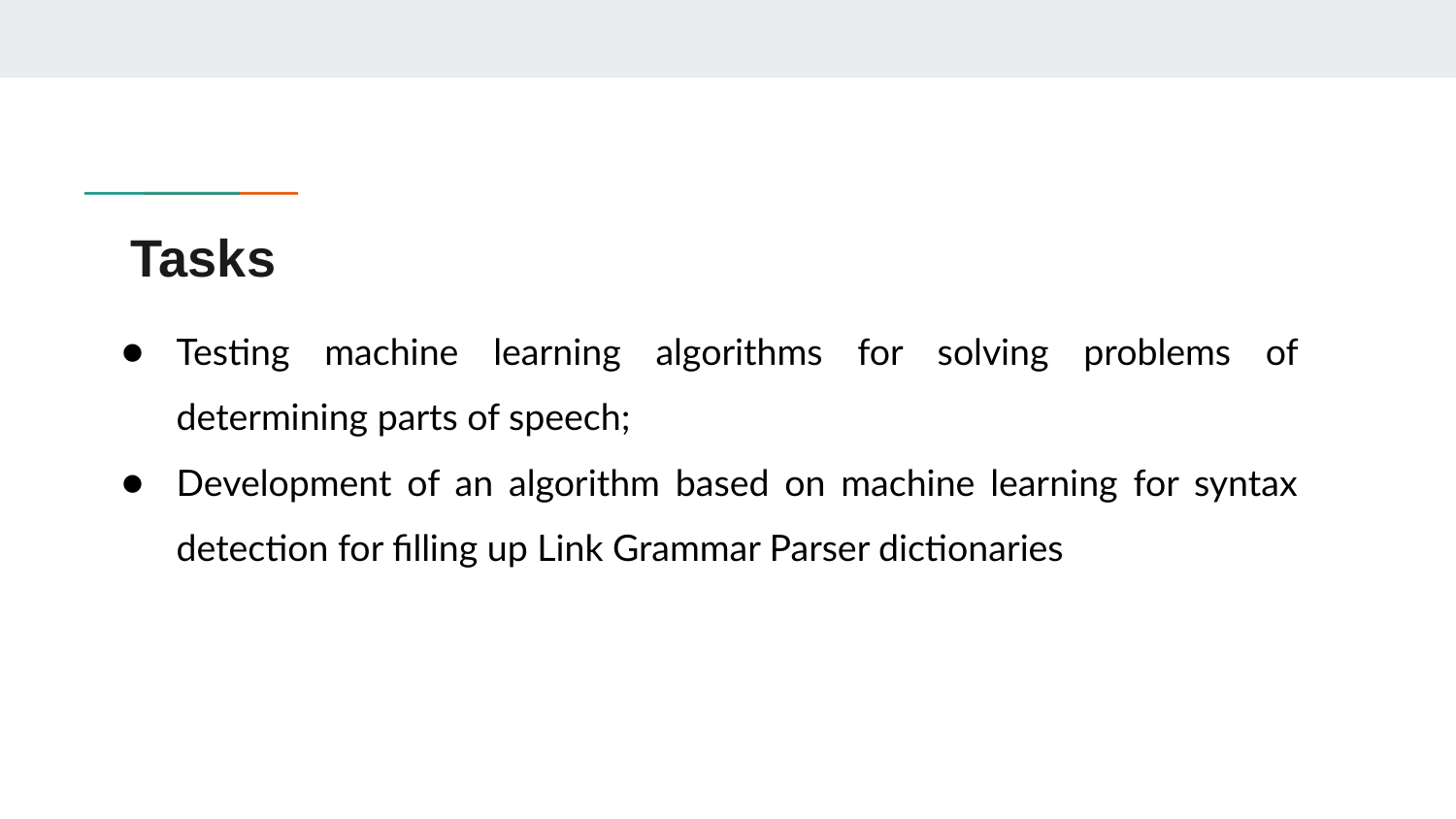

# Tasks
Testing machine learning algorithms for solving problems of determining parts of speech;
Development of an algorithm based on machine learning for syntax detection for filling up Link Grammar Parser dictionaries